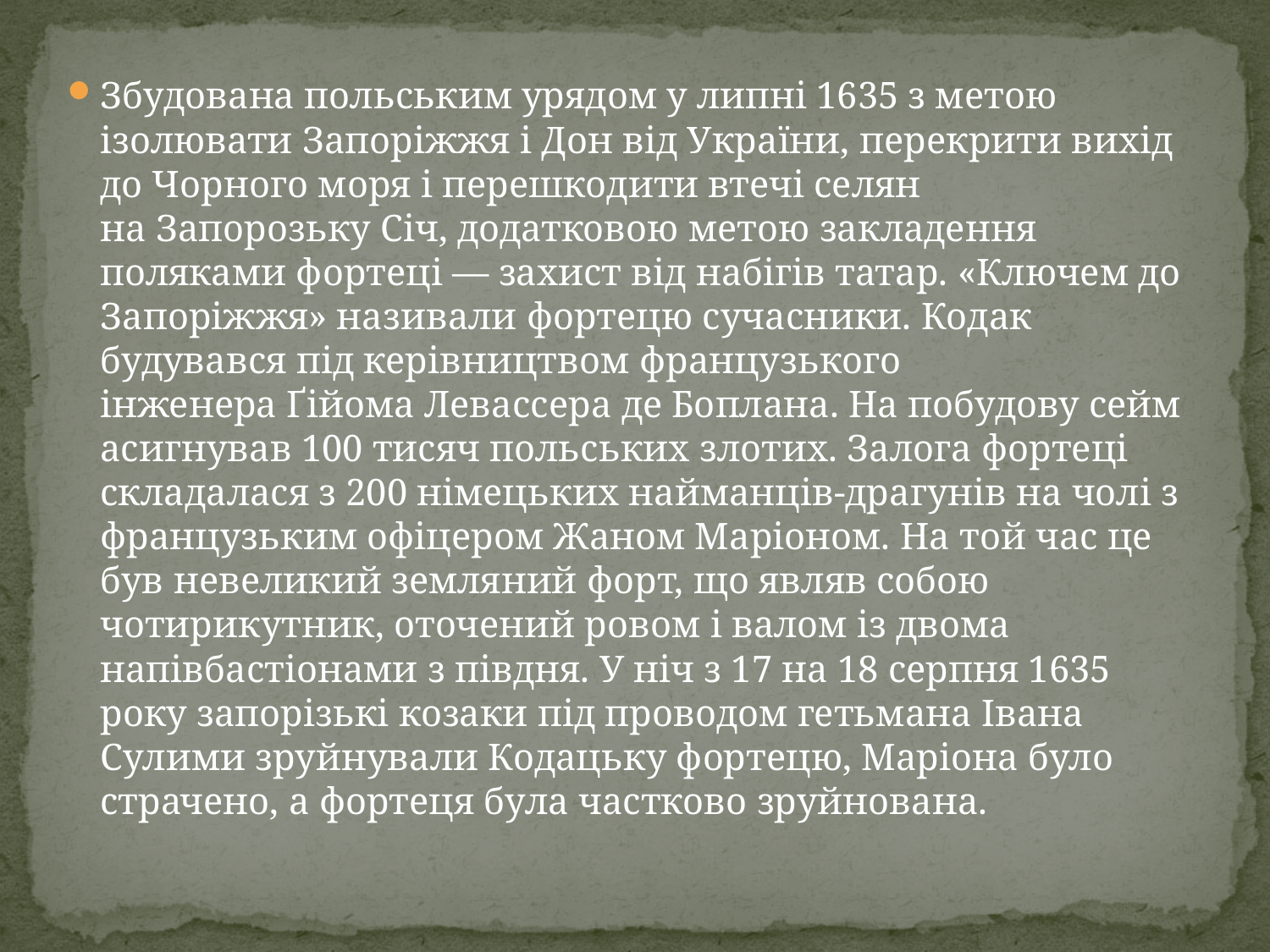

Збудована польським урядом у липні 1635 з метою ізолювати Запоріжжя і Дон від України, перекрити вихід до Чорного моря і перешкодити втечі селян на Запорозьку Січ, додатковою метою закладення поляками фортеці — захист від набігів татар. «Ключем до Запоріжжя» називали фортецю сучасники. Кодак будувався під керівництвом французького інженера Ґійома Левассера де Боплана. На побудову сейм асигнував 100 тисяч польських злотих. Залога фортеці складалася з 200 німецьких найманців-драгунів на чолі з французьким офіцером Жаном Маріоном. На той час це був невеликий земляний форт, що являв собою чотирикутник, оточений ровом і валом із двома напівбастіонами з півдня. У ніч з 17 на 18 серпня 1635 року запорізькі козаки під проводом гетьмана Івана Сулими зруйнували Кодацьку фортецю, Маріона було страчено, а фортеця була частково зруйнована.